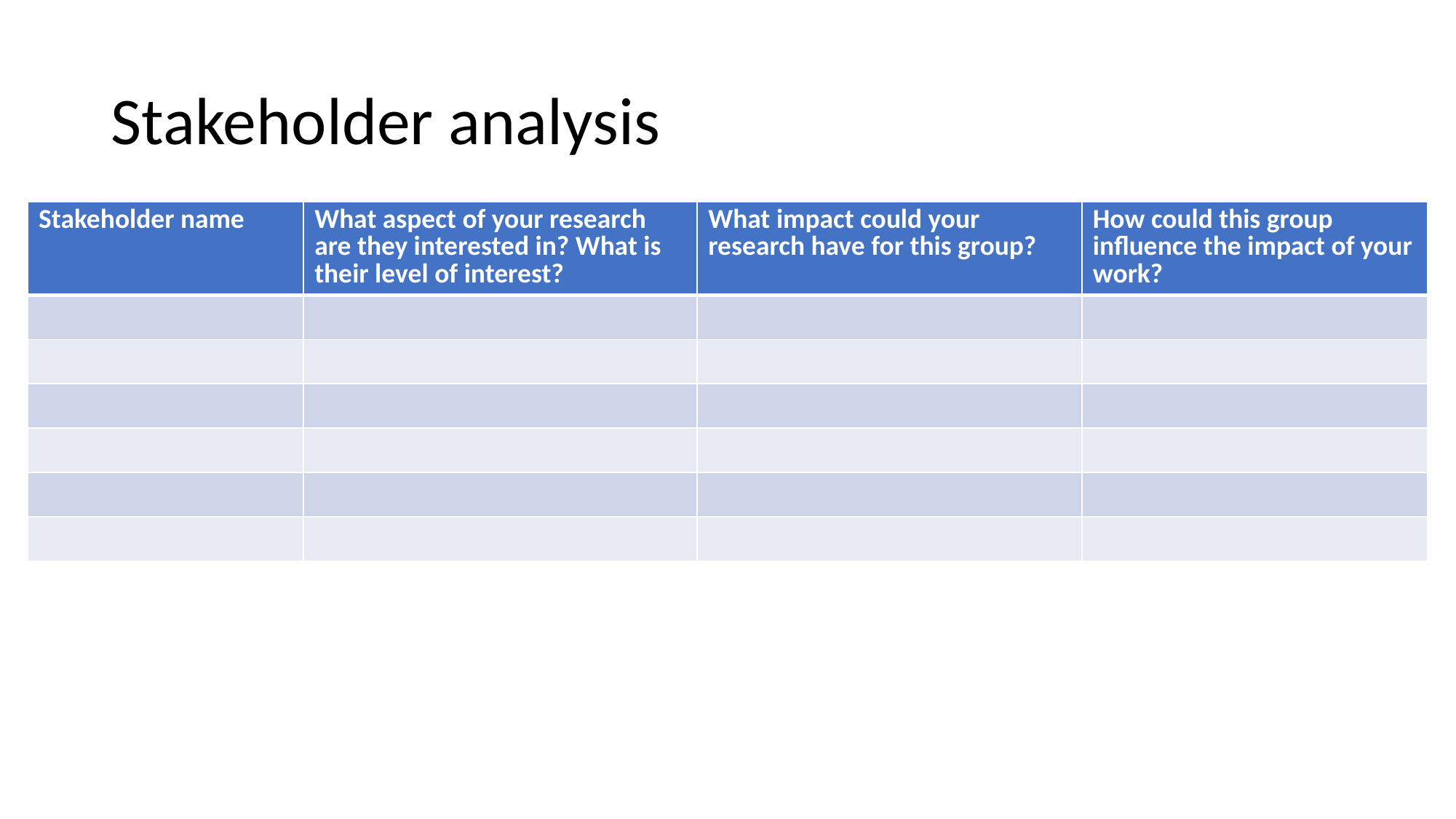

# Stakeholder analysis
| Stakeholder name | What aspect of your research are they interested in? What is their level of interest? | What impact could your research have for this group? | How could this group influence the impact of your work? |
| --- | --- | --- | --- |
|  |  |  |  |
|  |  |  |  |
|  |  |  |  |
|  |  |  |  |
|  |  |  |  |
|  |  |  |  |